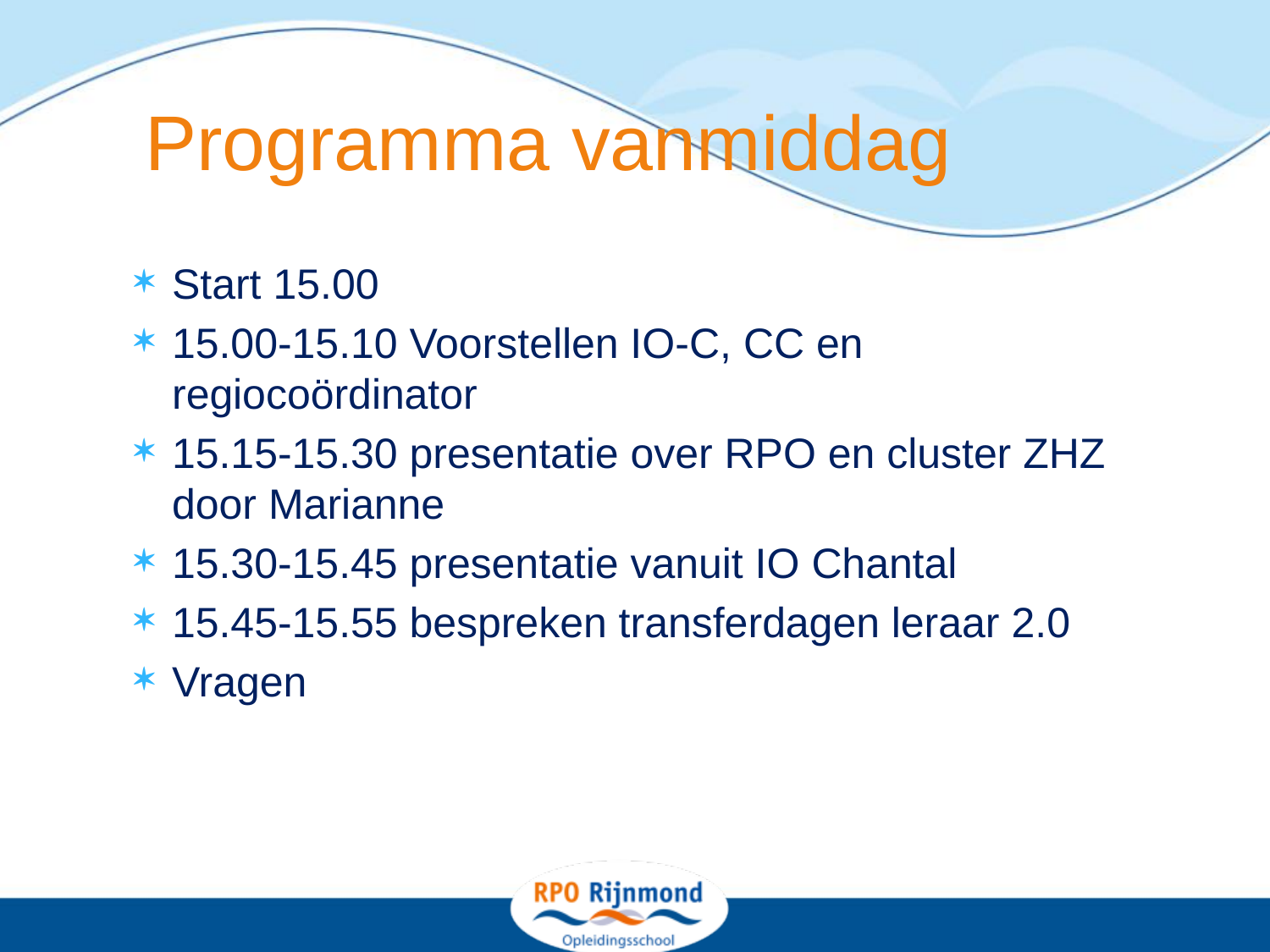

# Programma vanmiddag
Start 15.00
15.00-15.10 Voorstellen IO-C, CC en regiocoördinator
15.15-15.30 presentatie over RPO en cluster ZHZ door Marianne
15.30-15.45 presentatie vanuit IO Chantal
15.45-15.55 bespreken transferdagen leraar 2.0
Vragen